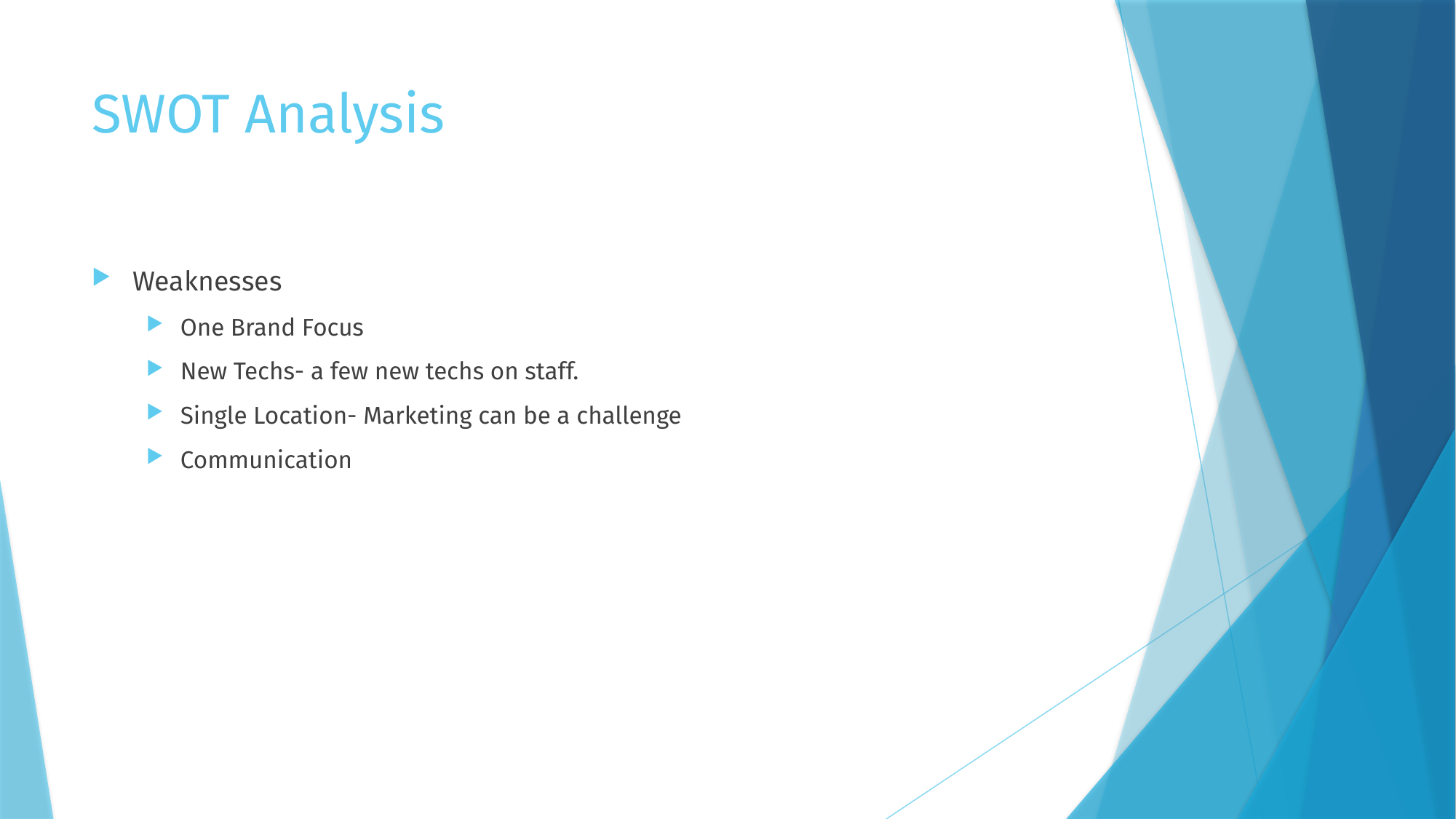

# SWOT Analysis
Weaknesses
One Brand Focus
New Techs- a few new techs on staff.
Single Location- Marketing can be a challenge
Communication